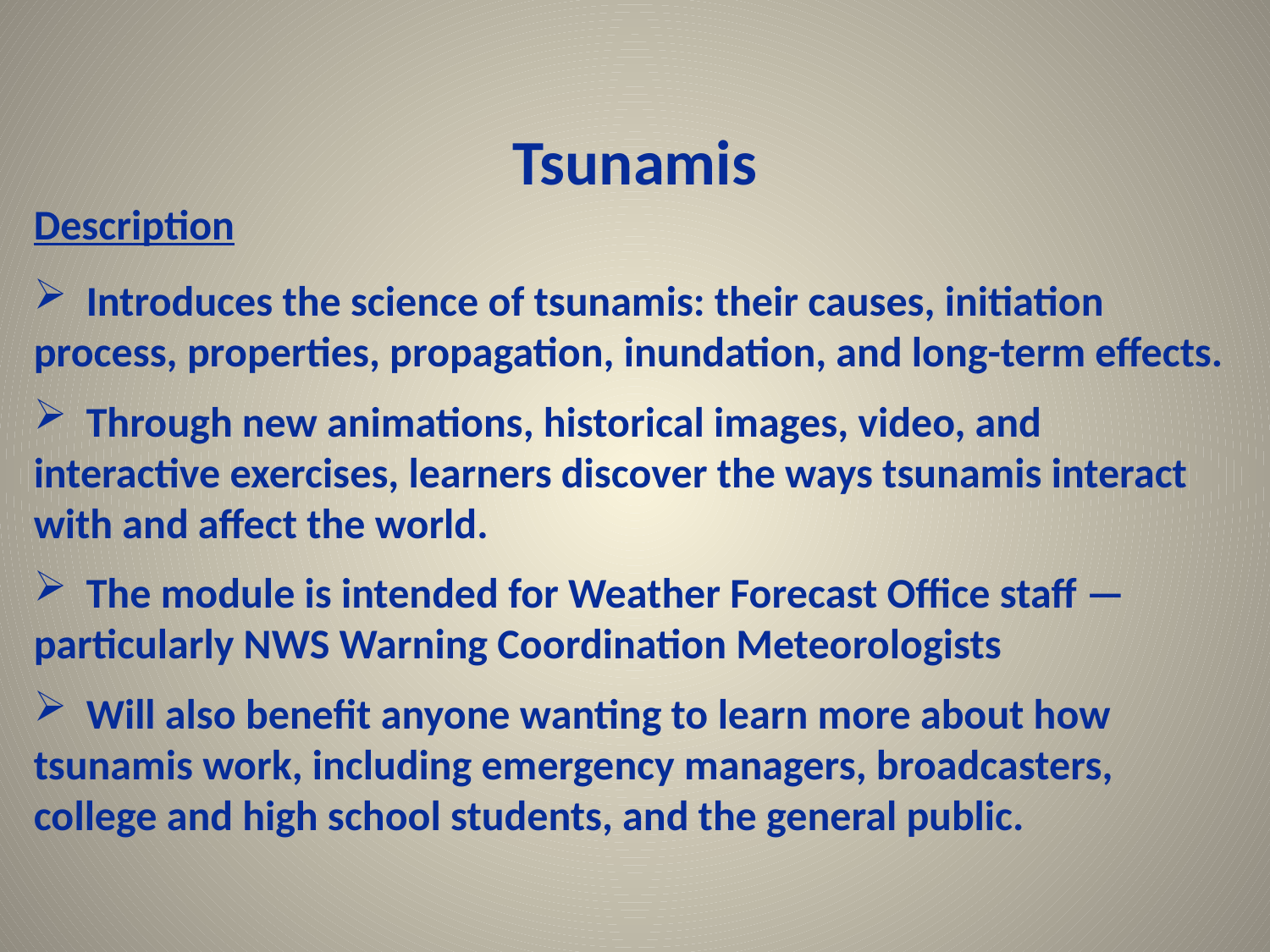

Tsunamis
Description

  Introduces the science of tsunamis: their causes, initiation process, properties, propagation, inundation, and long-term effects.

  Through new animations, historical images, video, and interactive exercises, learners discover the ways tsunamis interact with and affect the world.

  The module is intended for Weather Forecast Office staff — particularly NWS Warning Coordination Meteorologists

  Will also benefit anyone wanting to learn more about how tsunamis work, including emergency managers, broadcasters, college and high school students, and the general public.